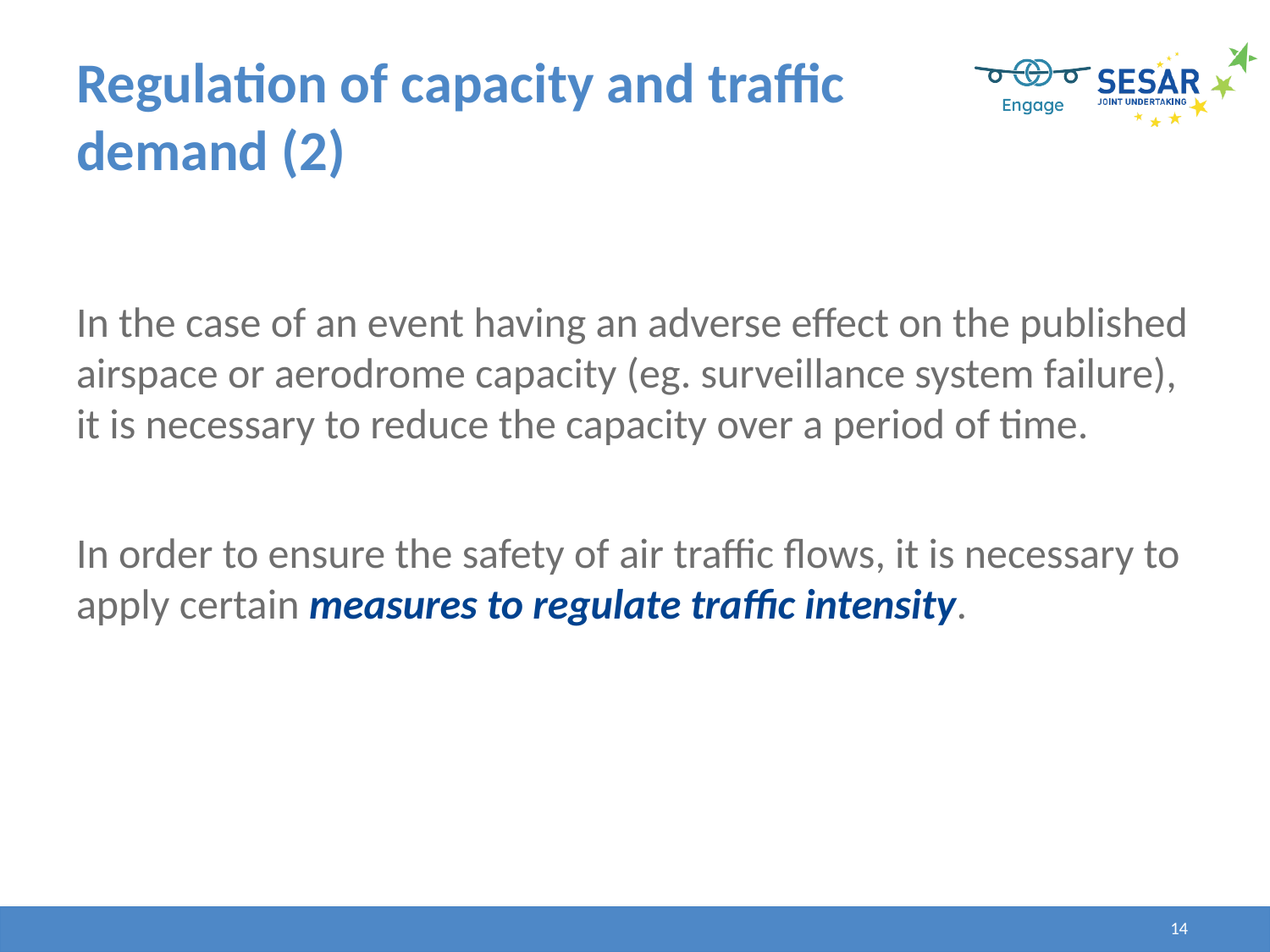

# Regulation of capacity and traffic demand (2)

In the case of an event having an adverse effect on the published airspace or aerodrome capacity (eg. surveillance system failure), it is necessary to reduce the capacity over a period of time.

In order to ensure the safety of air traffic flows, it is necessary to apply certain measures to regulate traffic intensity.
14